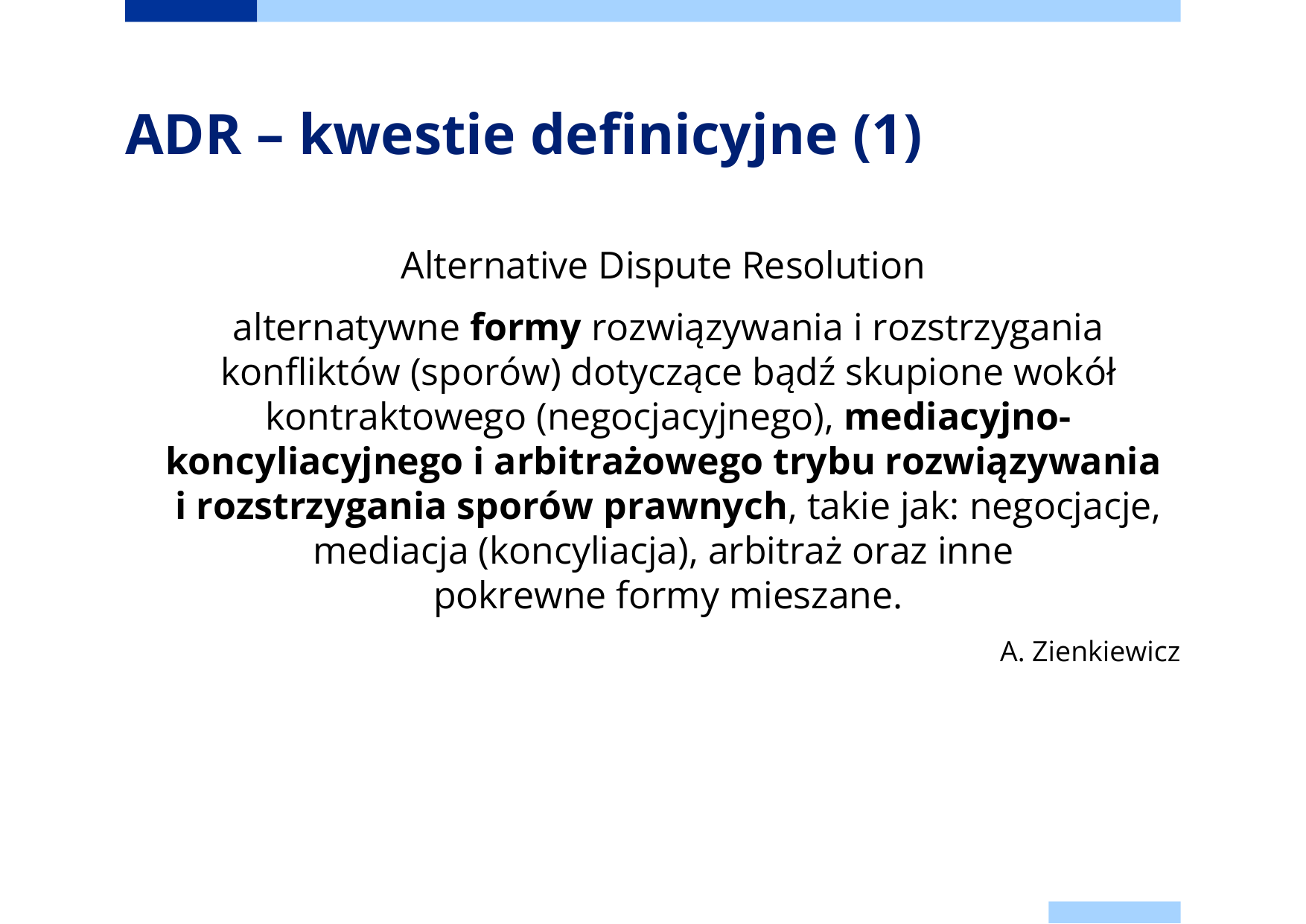

# ADR – kwestie definicyjne (1)
	Alternative Dispute Resolution
	alternatywne formy rozwiązywania i rozstrzygania konfliktów (sporów) dotyczące bądź skupione wokół kontraktowego (negocjacyjnego), mediacyjno-koncyliacyjnego i arbitrażowego trybu rozwiązywania
i rozstrzygania sporów prawnych, takie jak: negocjacje, mediacja (koncyliacja), arbitraż oraz inne
pokrewne formy mieszane.
A. Zienkiewicz